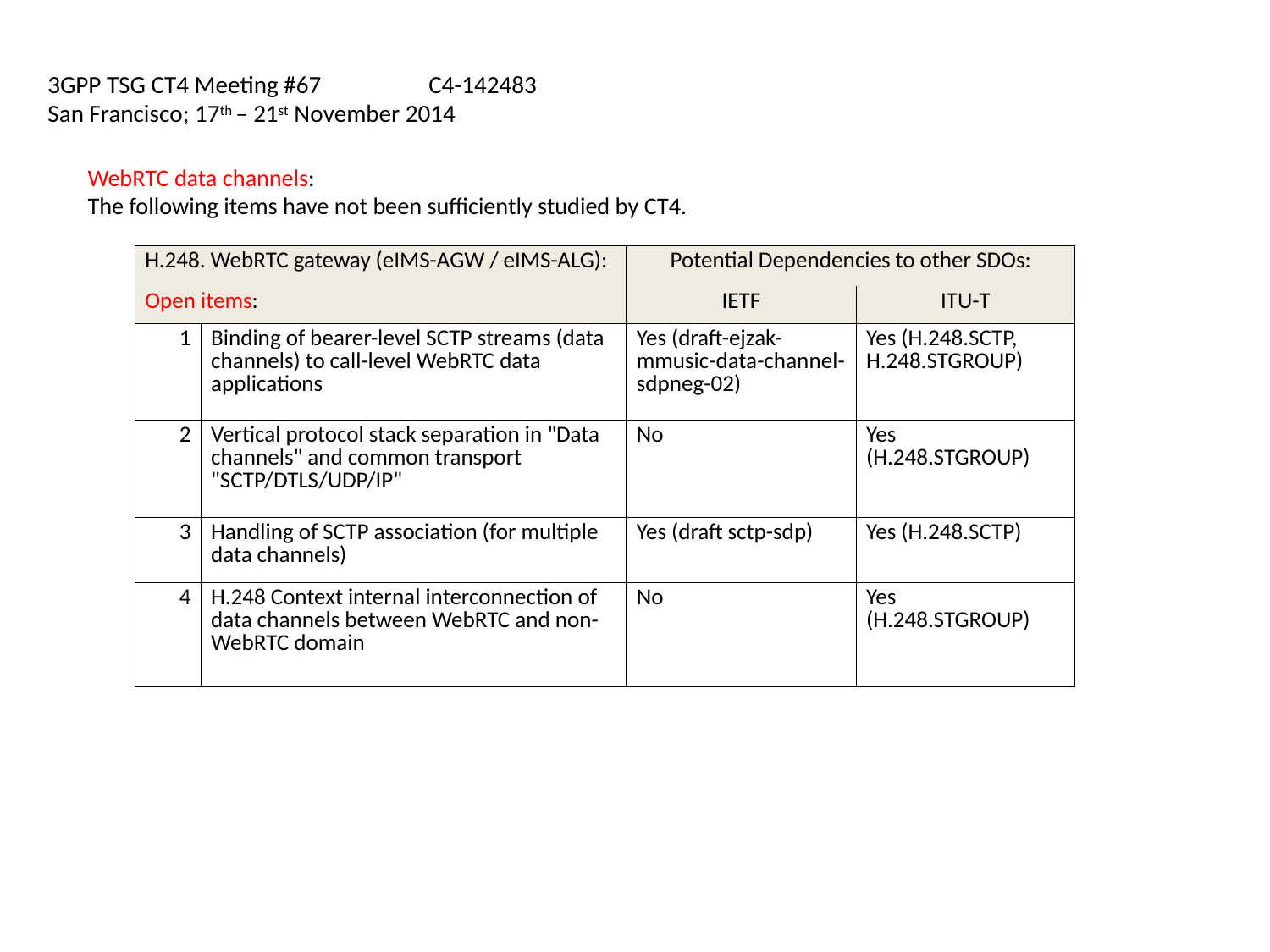

3GPP TSG CT4 Meeting #67	C4-142483
San Francisco; 17th – 21st November 2014
# WebRTC data channels: The following items have not been sufficiently studied by CT4.
| H.248. WebRTC gateway (eIMS-AGW / eIMS-ALG): |  | Potential Dependencies to other SDOs: |  |
| --- | --- | --- | --- |
| Open items: |  | IETF | ITU-T |
| 1 | Binding of bearer-level SCTP streams (data channels) to call-level WebRTC data applications | Yes (draft-ejzak-mmusic-data-channel-sdpneg-02) | Yes (H.248.SCTP, H.248.STGROUP) |
| 2 | Vertical protocol stack separation in "Data channels" and common transport "SCTP/DTLS/UDP/IP" | No | Yes (H.248.STGROUP) |
| 3 | Handling of SCTP association (for multiple data channels) | Yes (draft sctp-sdp) | Yes (H.248.SCTP) |
| 4 | H.248 Context internal interconnection of data channels between WebRTC and non-WebRTC domain | No | Yes (H.248.STGROUP) |
|  |  |  |  |
|  |  |  |  |
|  |  |  |  |